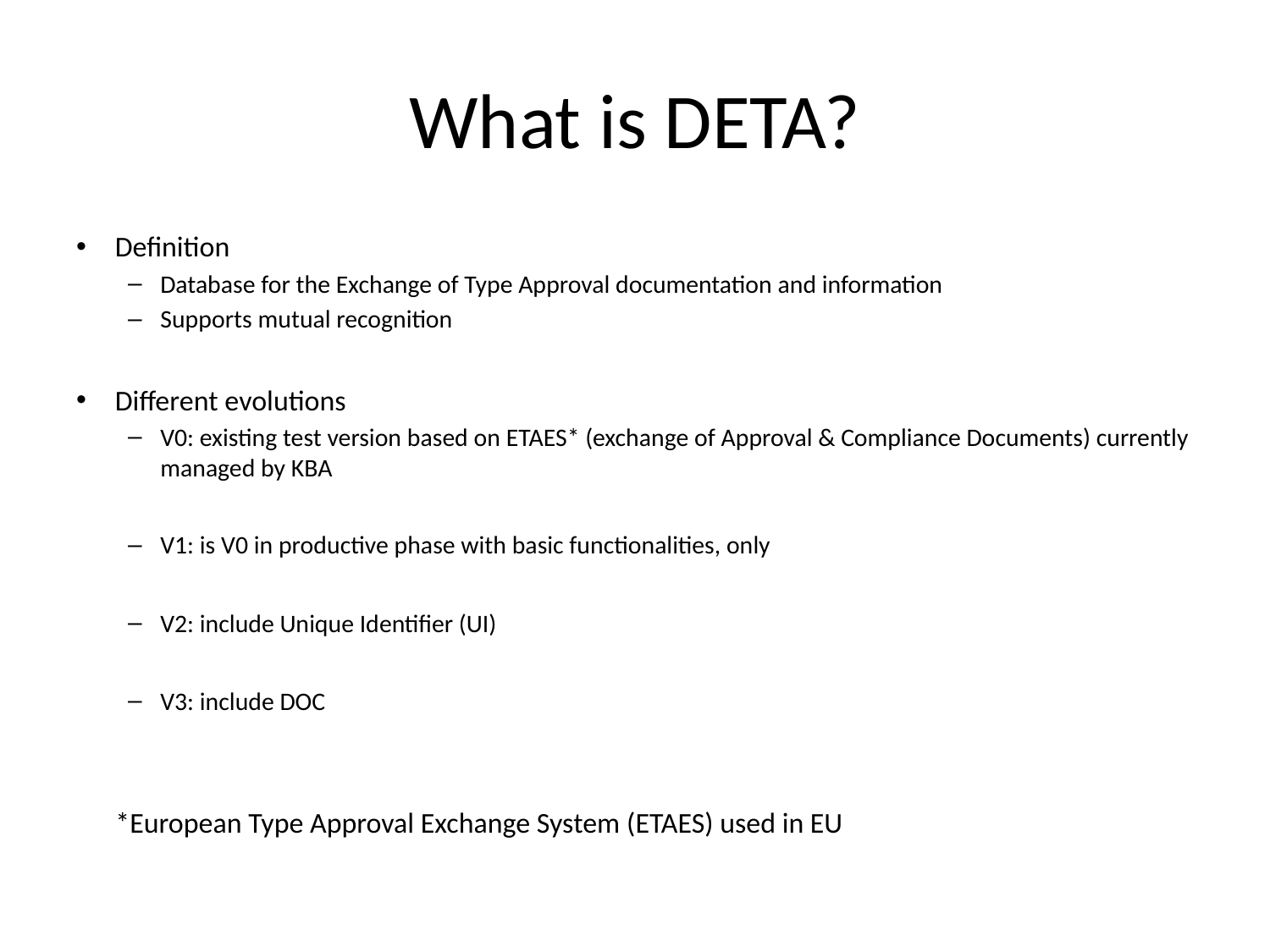

# What is DETA?
Definition
Database for the Exchange of Type Approval documentation and information
Supports mutual recognition

Different evolutions
V0: existing test version based on ETAES* (exchange of Approval & Compliance Documents) currently managed by KBA

V1: is V0 in productive phase with basic functionalities, only

V2: include Unique Identifier (UI)

V3: include DOC

      *European Type Approval Exchange System (ETAES) used in EU